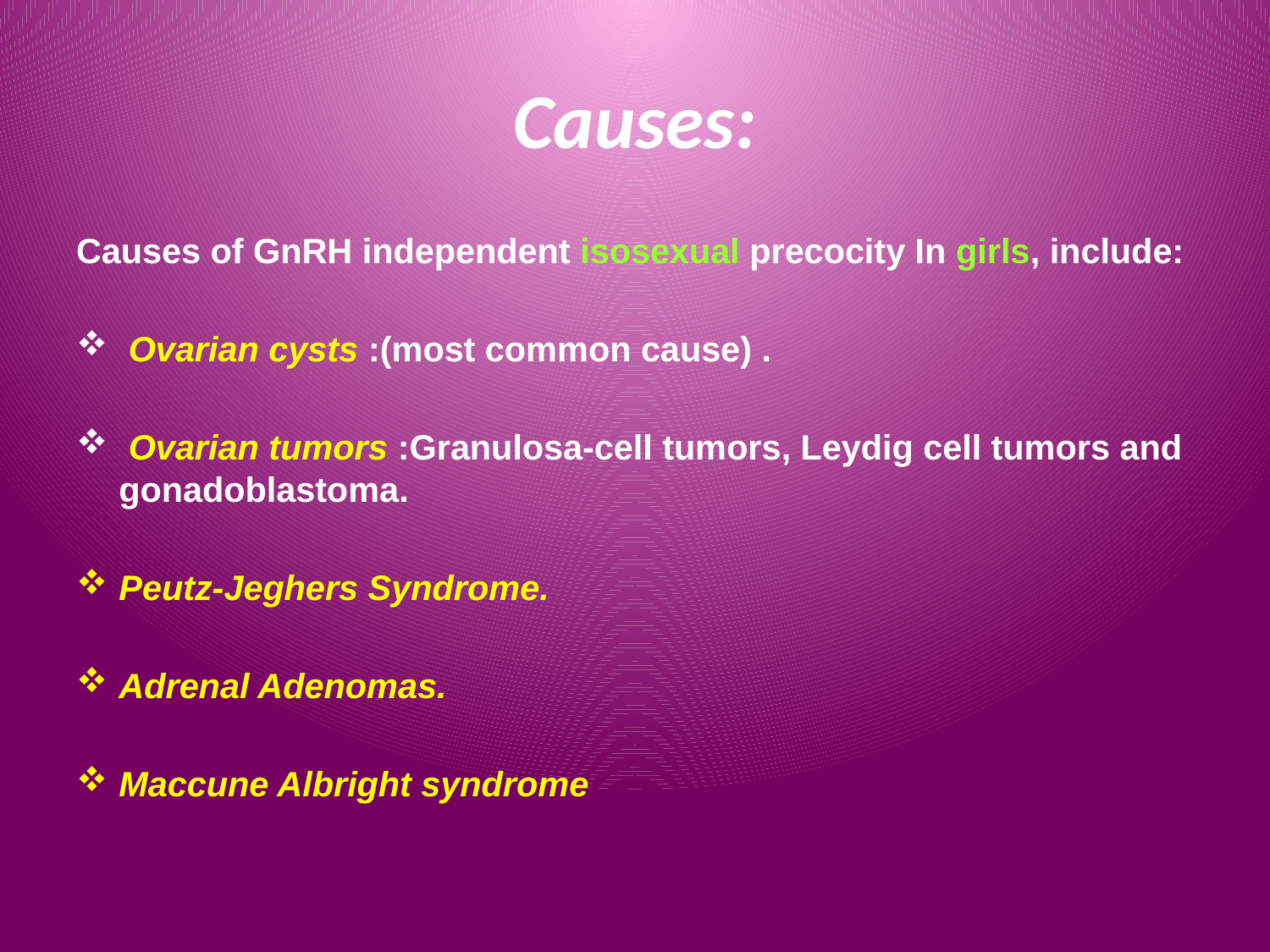

# Causes:
Causes of GnRH independent isosexual precocity In girls, include:

 Ovarian cysts :(most common cause) .

 Ovarian tumors :Granulosa-cell tumors, Leydig cell tumors and gonadoblastoma.

Peutz-Jeghers Syndrome.

Adrenal Adenomas.

Maccune Albright syndrome